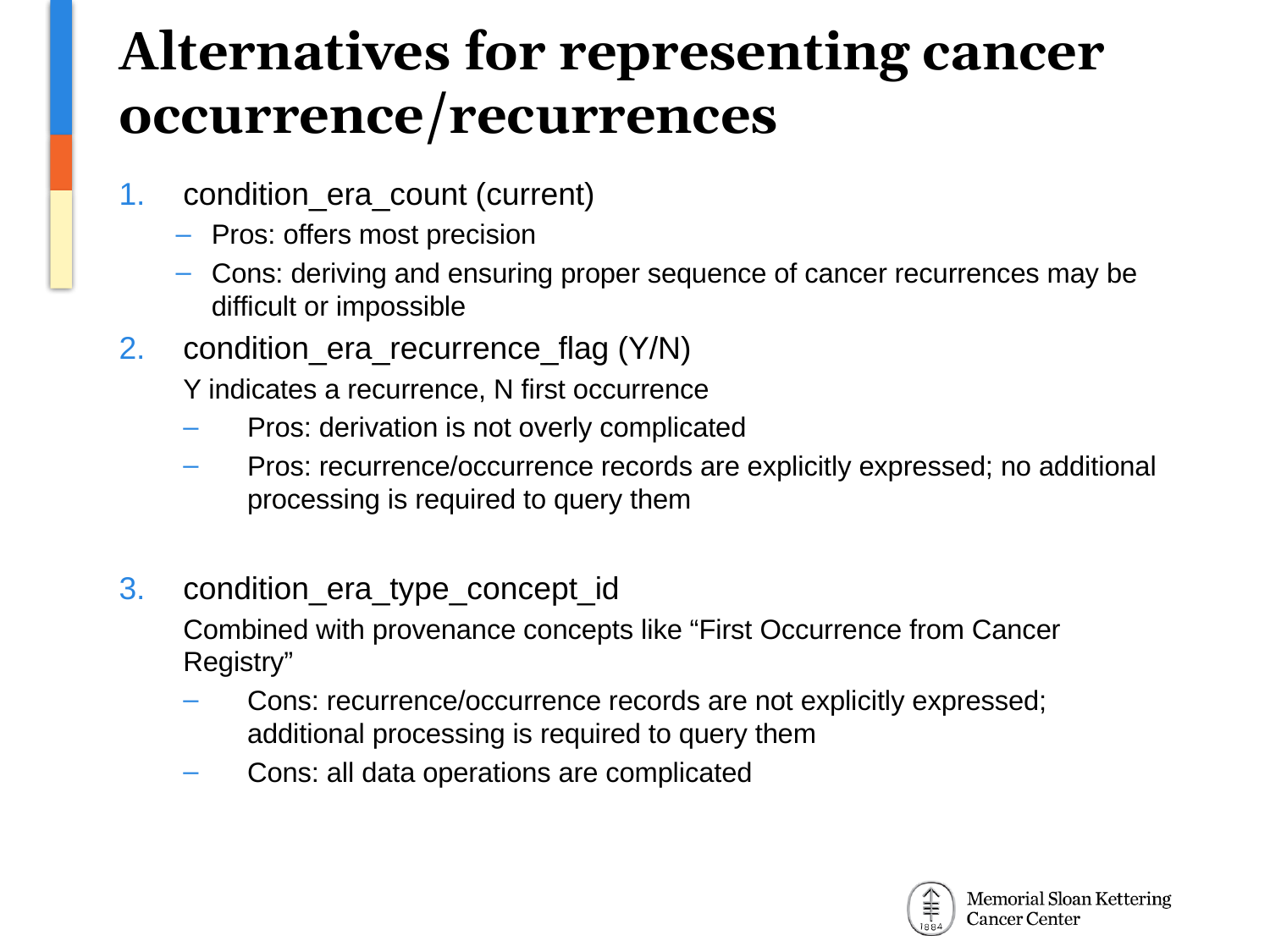

# Alternatives for representing cancer occurrence/recurrences
condition_era_count (current)
Pros: offers most precision
Cons: deriving and ensuring proper sequence of cancer recurrences may be difficult or impossible
condition_era_recurrence_flag (Y/N)
Y indicates a recurrence, N first occurrence
Pros: derivation is not overly complicated
Pros: recurrence/occurrence records are explicitly expressed; no additional processing is required to query them

condition_era_type_concept_id
Combined with provenance concepts like “First Occurrence from Cancer Registry”
Cons: recurrence/occurrence records are not explicitly expressed; additional processing is required to query them
Cons: all data operations are complicated